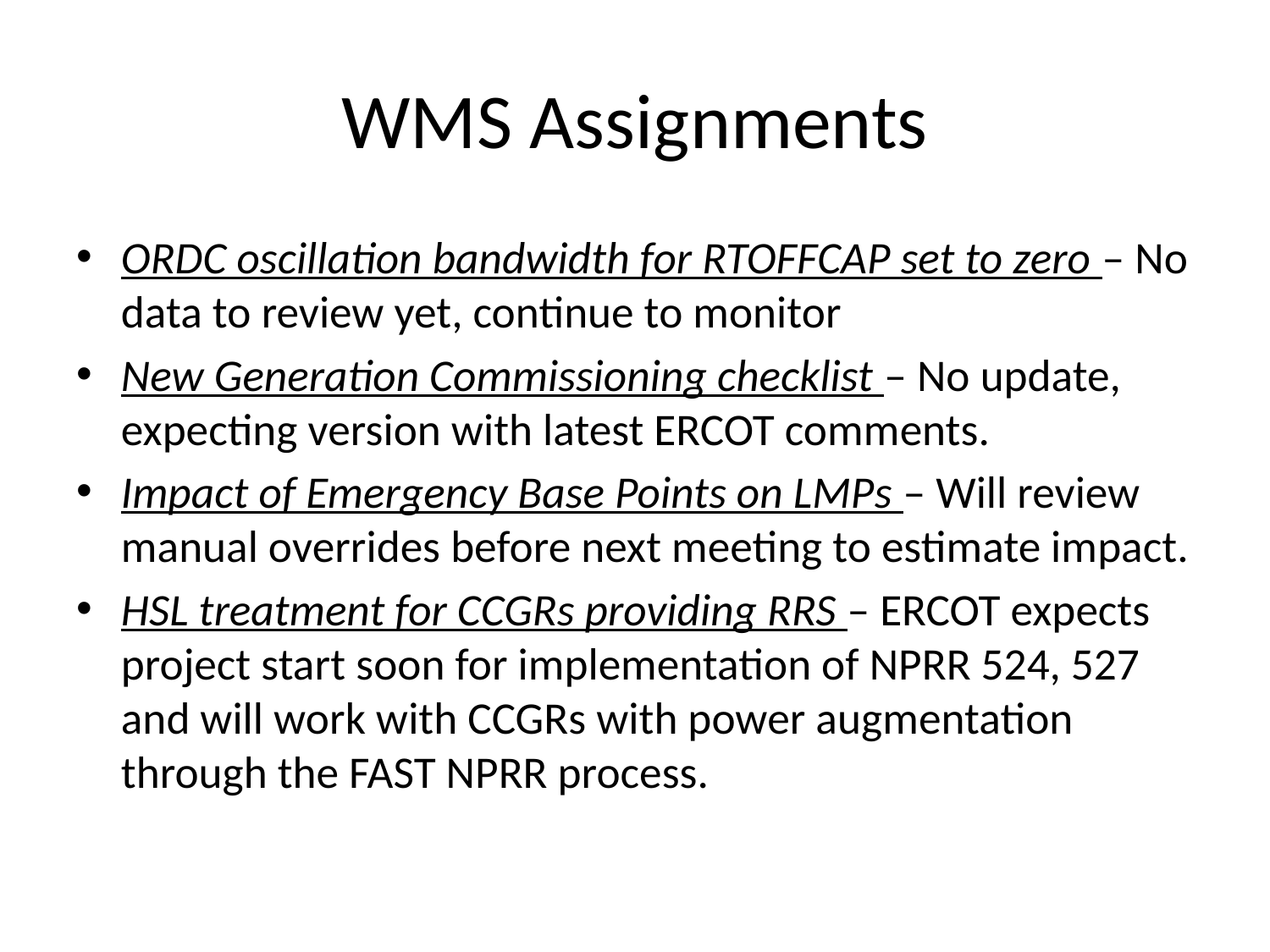

# WMS Assignments
ORDC oscillation bandwidth for RTOFFCAP set to zero – No data to review yet, continue to monitor
New Generation Commissioning checklist – No update, expecting version with latest ERCOT comments.
Impact of Emergency Base Points on LMPs – Will review manual overrides before next meeting to estimate impact.
HSL treatment for CCGRs providing RRS – ERCOT expects project start soon for implementation of NPRR 524, 527 and will work with CCGRs with power augmentation through the FAST NPRR process.